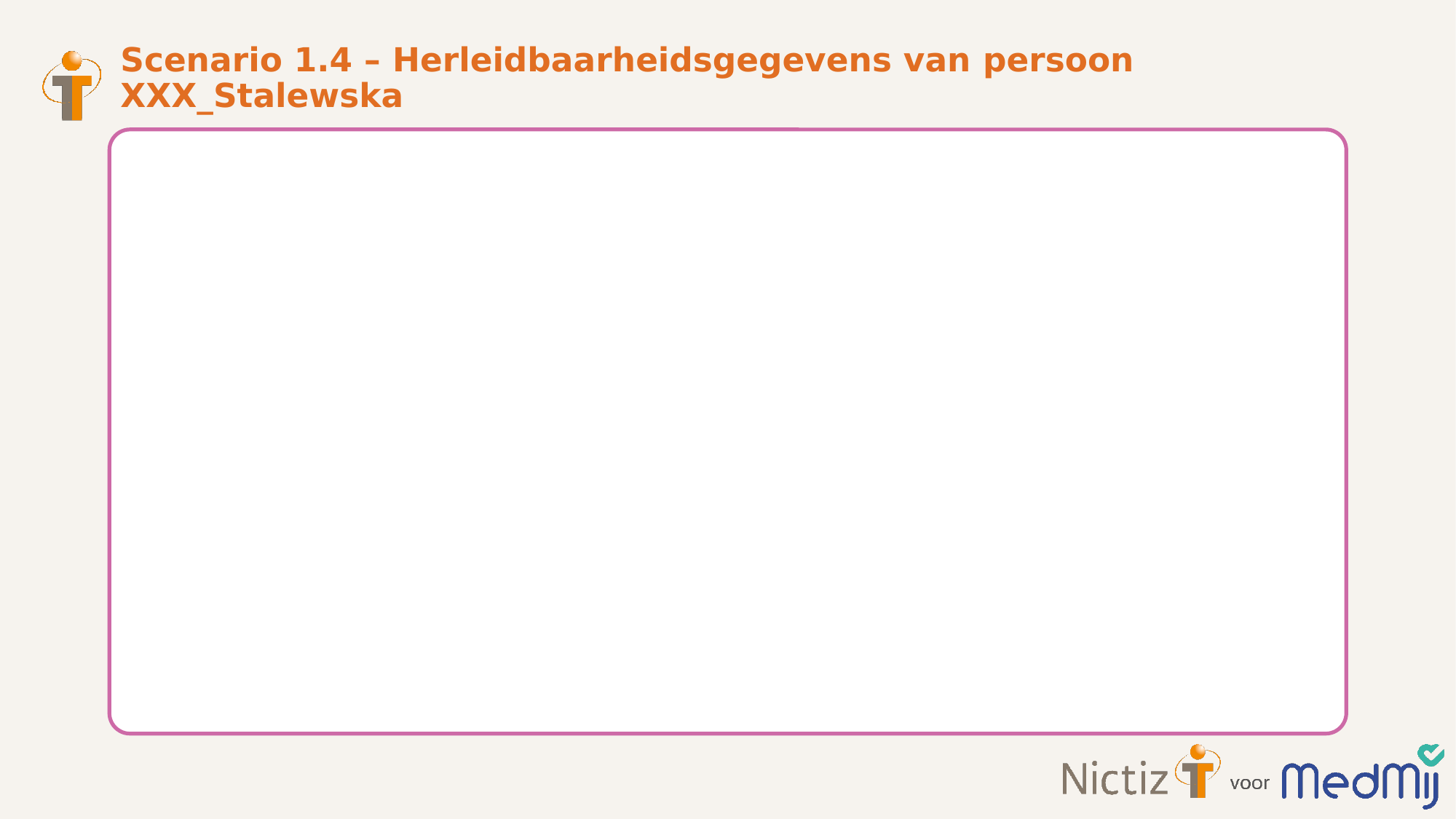

# Scenario 1.4 – Herleidbaarheidsgegevens van persoon XXX_Stalewska